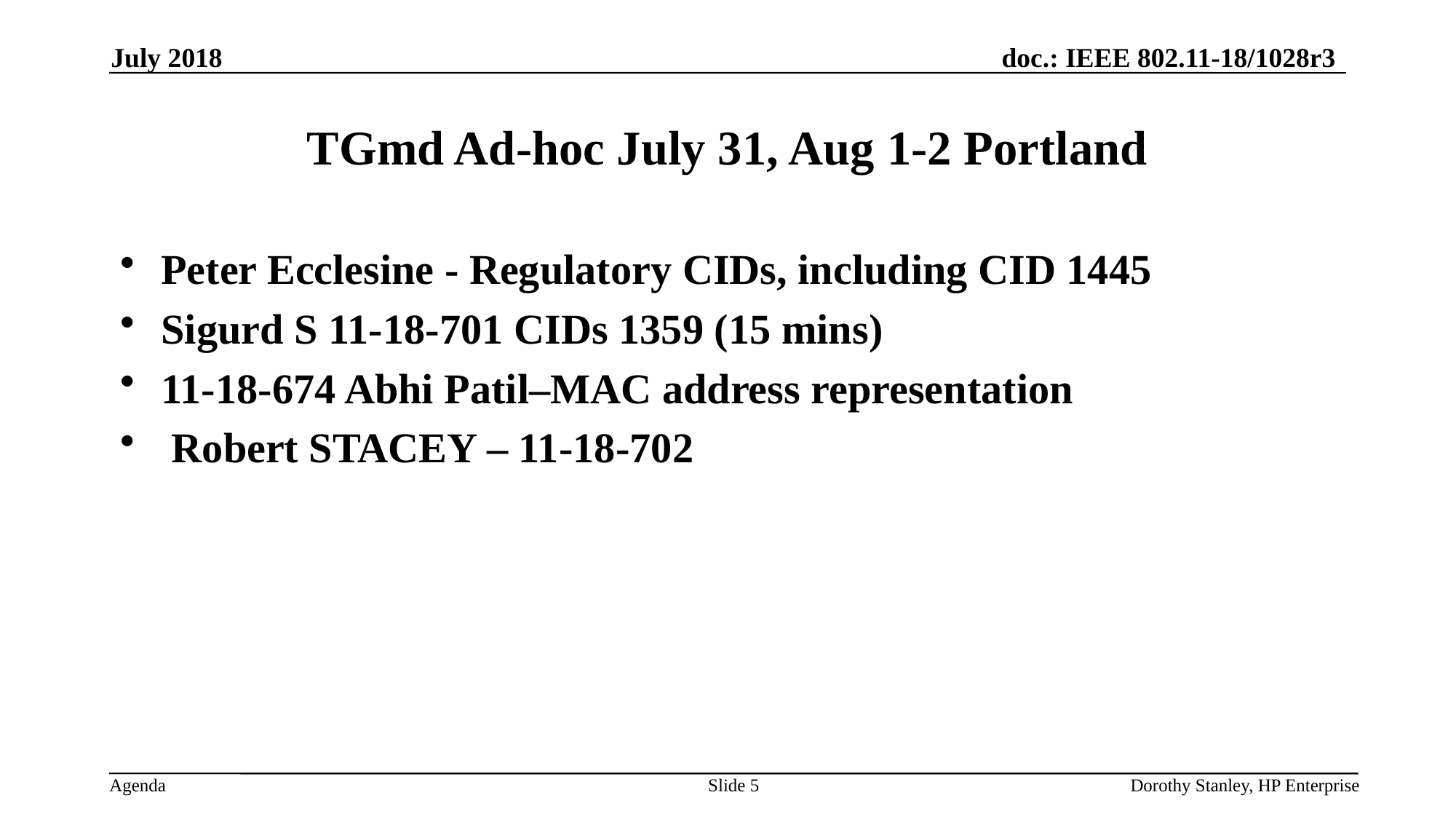

July 2018
# TGmd Ad-hoc July 31, Aug 1-2 Portland
Peter Ecclesine - Regulatory CIDs, including CID 1445
Sigurd S 11-18-701 CIDs 1359 (15 mins)
11-18-674 Abhi Patil–MAC address representation
 Robert STACEY – 11-18-702
Slide 5
Dorothy Stanley, HP Enterprise